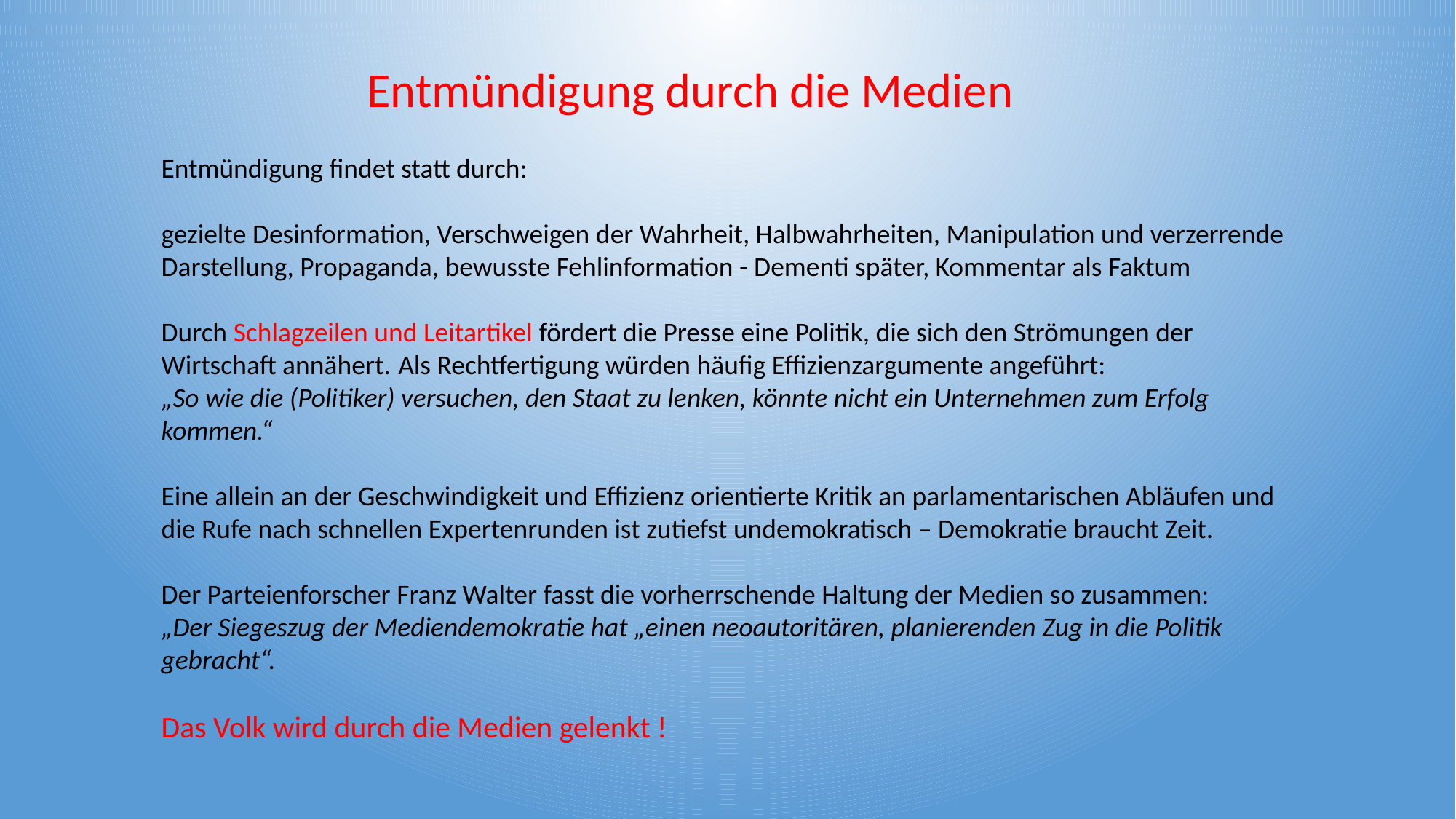

Entmündigung durch die Medien
Entmündigung findet statt durch:

gezielte Desinformation, Verschweigen der Wahrheit, Halbwahrheiten, Manipulation und verzerrende Darstellung, Propaganda, bewusste Fehlinformation - Dementi später, Kommentar als Faktum

Durch Schlagzeilen und Leitartikel fördert die Presse eine Politik, die sich den Strömungen der Wirtschaft annähert.  Als Rechtfertigung würden häufig Effizienzargumente angeführt:
„So wie die (Politiker) versuchen, den Staat zu lenken, könnte nicht ein Unternehmen zum Erfolg kommen.“

Eine allein an der Geschwindigkeit und Effizienz orientierte Kritik an parlamentarischen Abläufen und die Rufe nach schnellen Expertenrunden ist zutiefst undemokratisch – Demokratie braucht Zeit.

Der Parteienforscher Franz Walter fasst die vorherrschende Haltung der Medien so zusammen:
„Der Siegeszug der Mediendemokratie hat „einen neoautoritären, planierenden Zug in die Politik gebracht“.

Das Volk wird durch die Medien gelenkt !